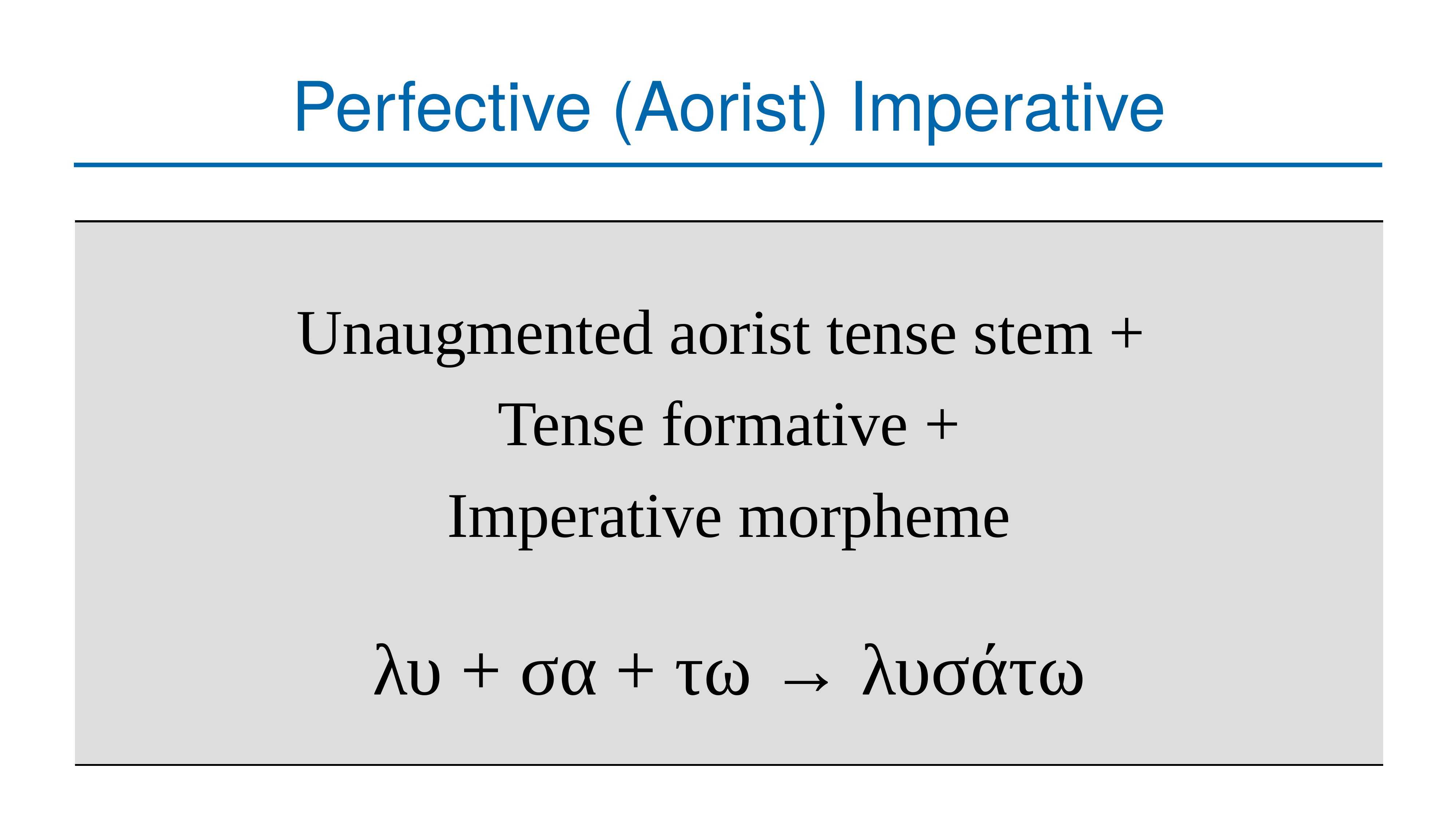

# Perfective (Aorist) Imperative
| Unaugmented aorist tense stem + Tense formative + Imperative morpheme λυ + σα + τω → λυσάτω |
| --- |